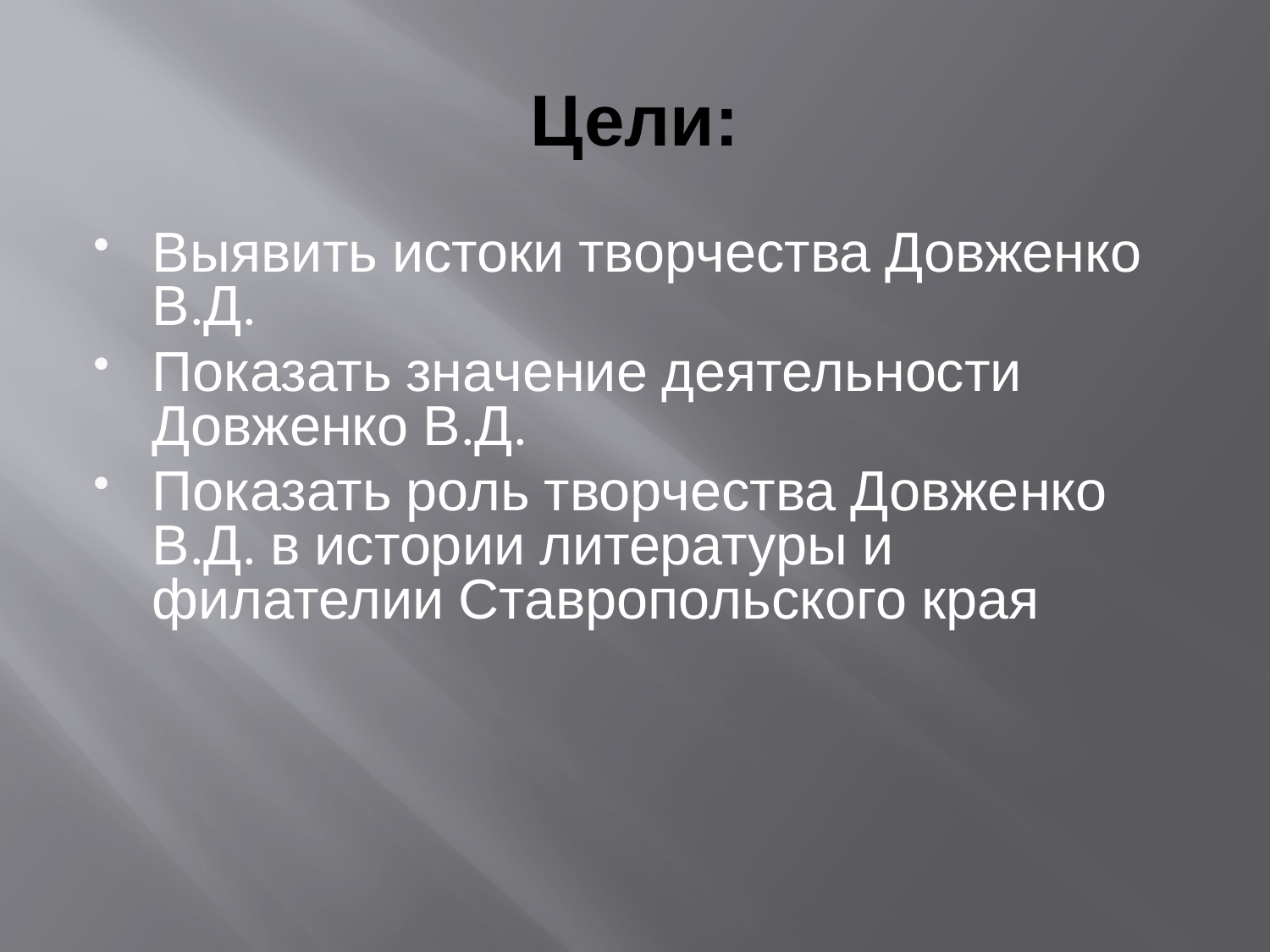

# Цели:
Выявить истоки творчества Довженко В.Д.
Показать значение деятельности Довженко В.Д.
Показать роль творчества Довженко В.Д. в истории литературы и филателии Ставропольского края